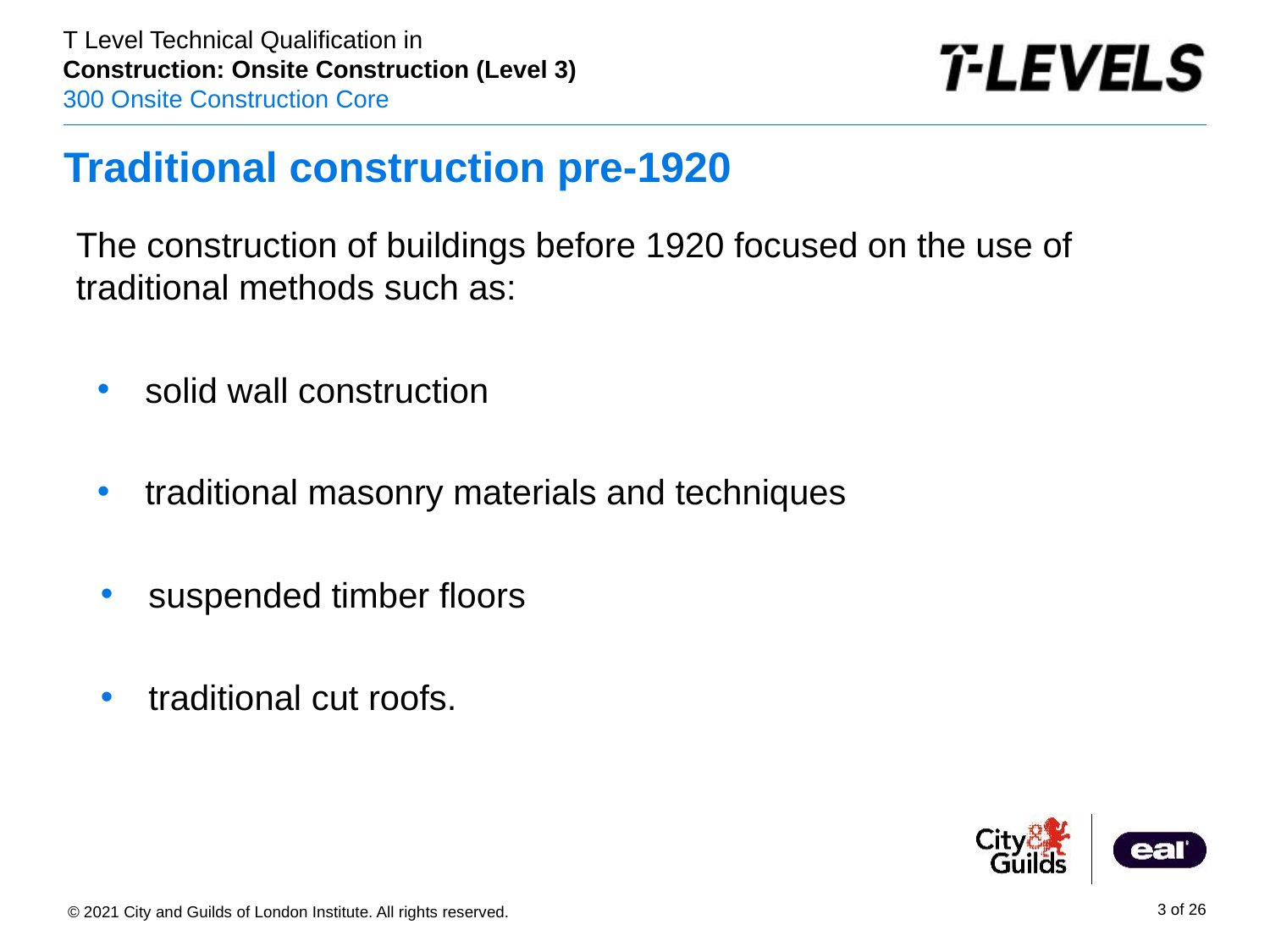

# Traditional construction pre-1920
The construction of buildings before 1920 focused on the use of traditional methods such as:
solid wall construction
traditional masonry materials and techniques
suspended timber floors
traditional cut roofs.